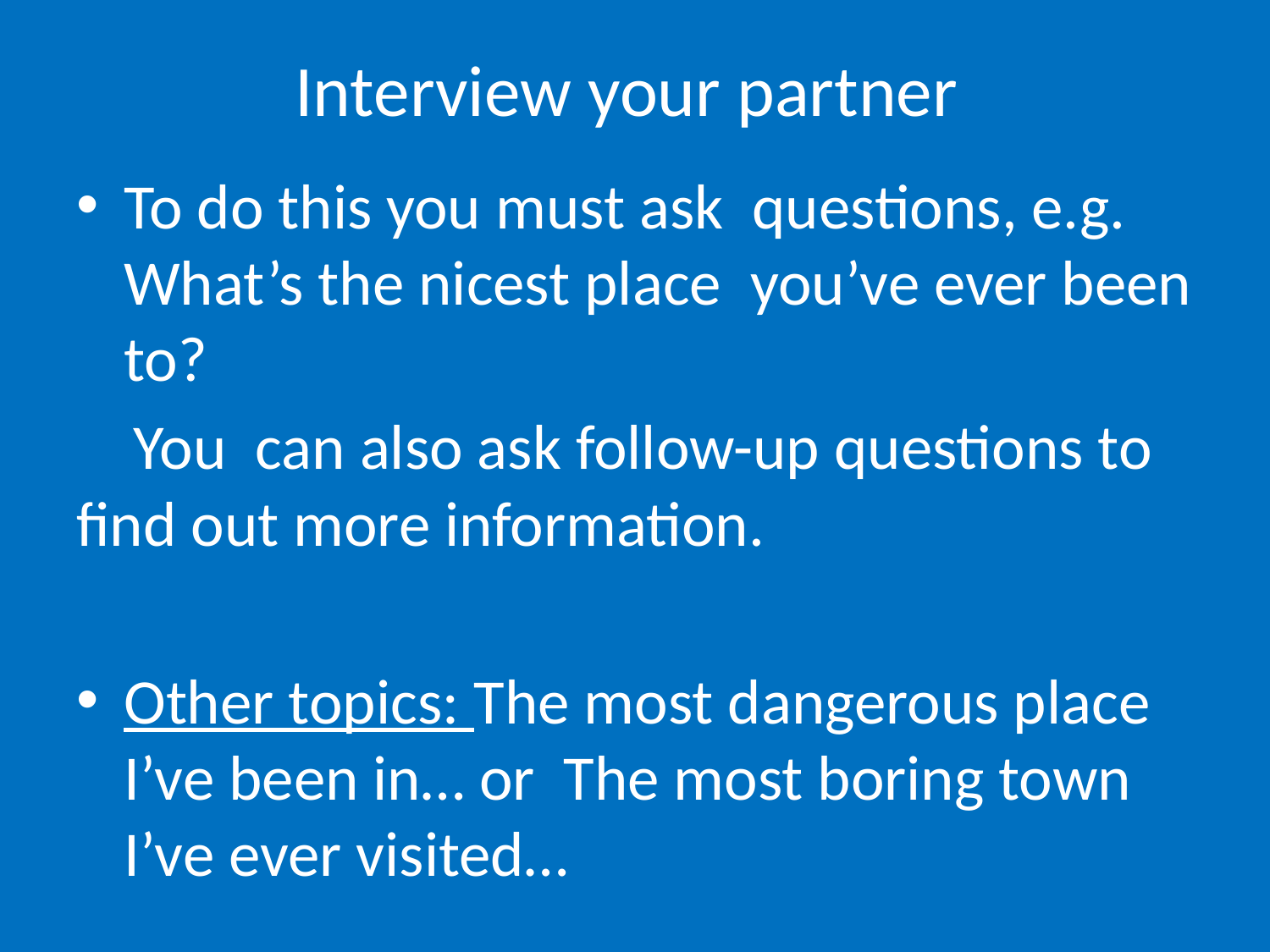

# Interview your partner
To do this you must ask  questions, e.g. What’s the nicest place  you’ve ever been to?
    You  can also ask follow-up questions to find out more information.

Other topics: The most dangerous place I’ve been in… or  The most boring town I’ve ever visited…